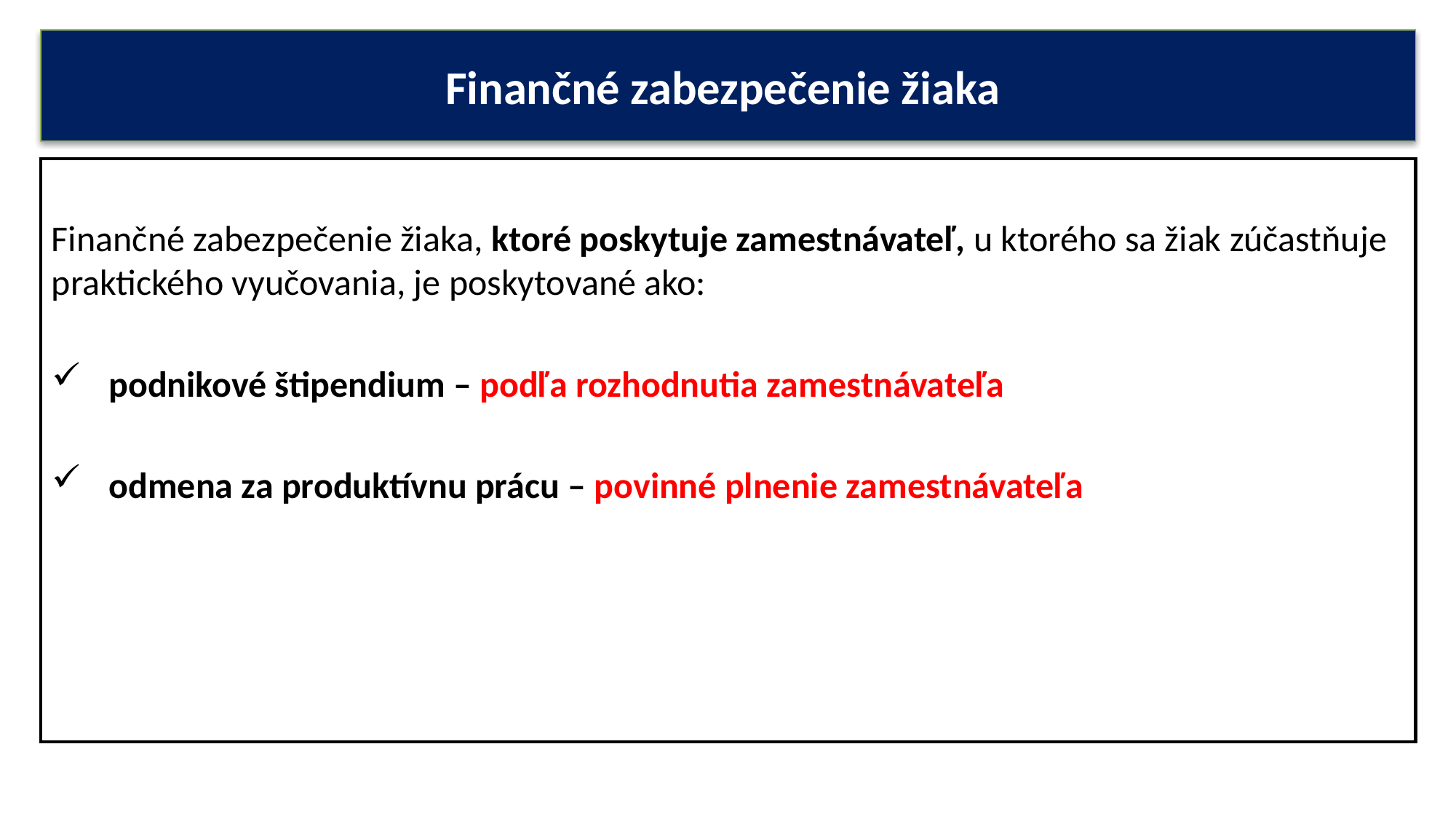

# Finančné zabezpečenie žiaka

Finančné zabezpečenie žiaka, ktoré poskytuje zamestnávateľ, u ktorého sa žiak zúčastňuje praktického vyučovania, je poskytované ako:

  podnikové štipendium – podľa rozhodnutia zamestnávateľa

  odmena za produktívnu prácu – povinné plnenie zamestnávateľa